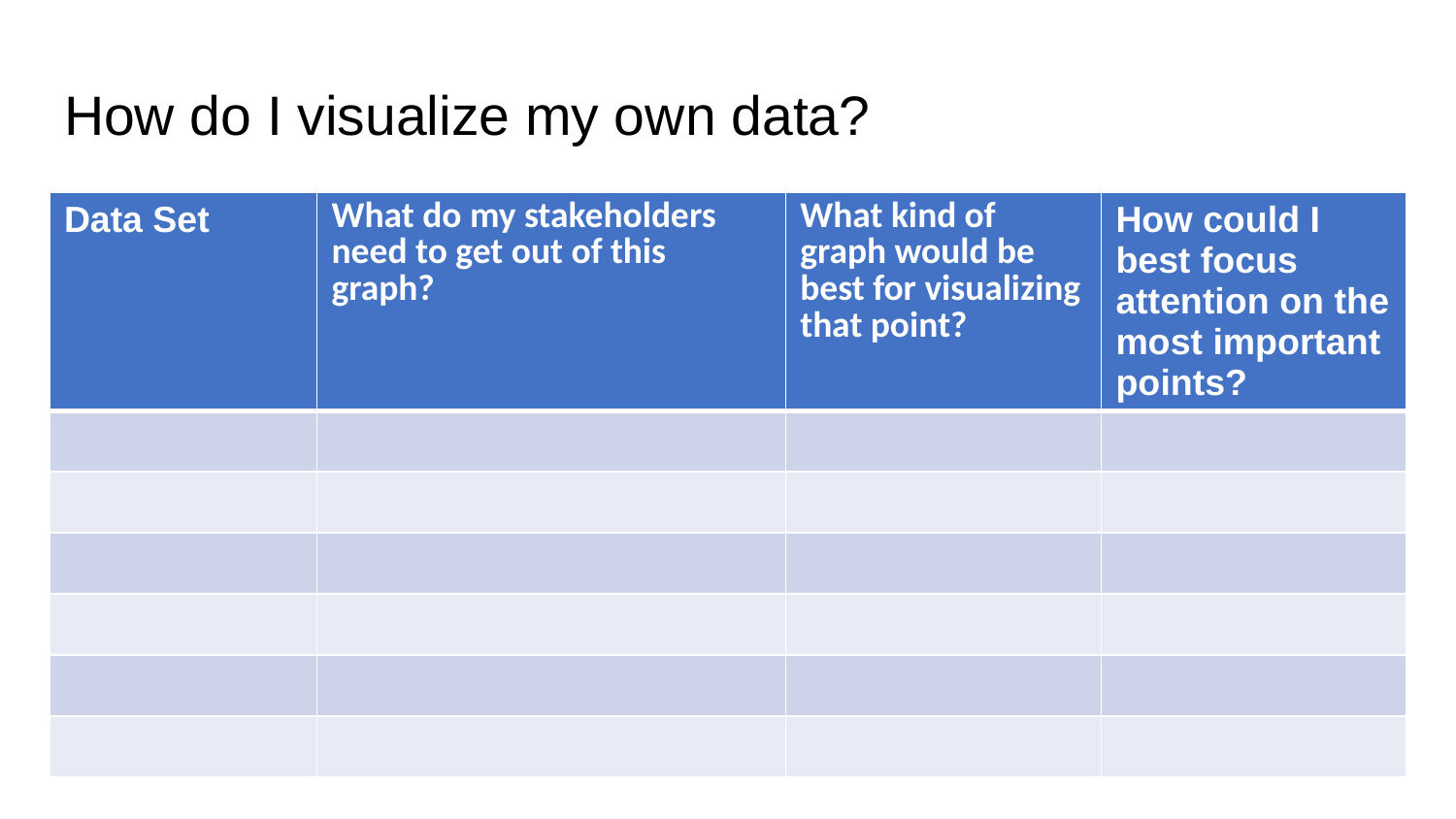

# How do I visualize my own data?
| Data Set | What do my stakeholders need to get out of this graph? | What kind of graph would be best for visualizing that point? | How could I best focus attention on the most important points? |
| --- | --- | --- | --- |
|  |  |  |  |
|  |  |  |  |
|  |  |  |  |
|  |  |  |  |
|  |  |  |  |
|  |  |  |  |